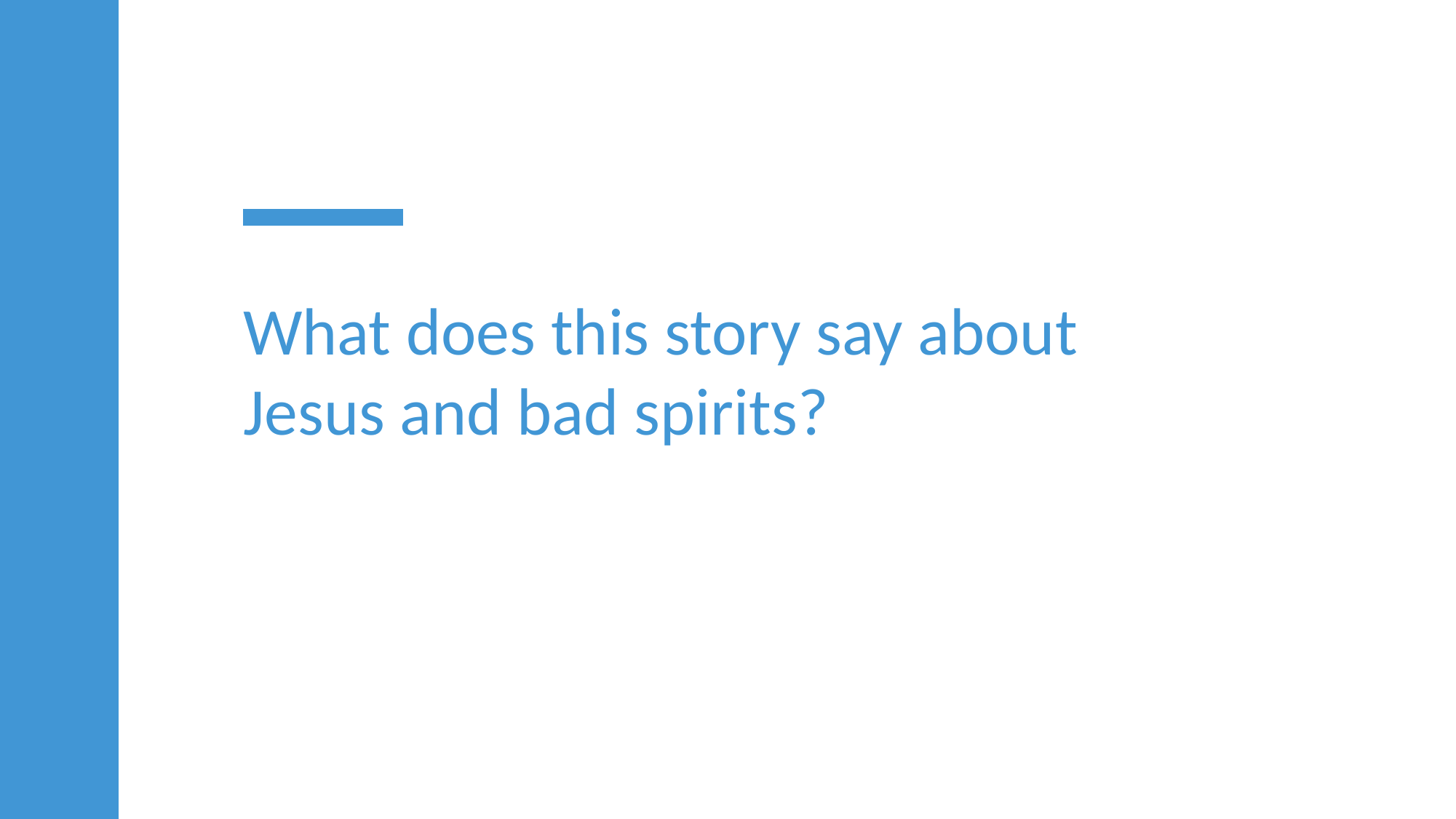

What does this story say about Jesus and bad spirits?